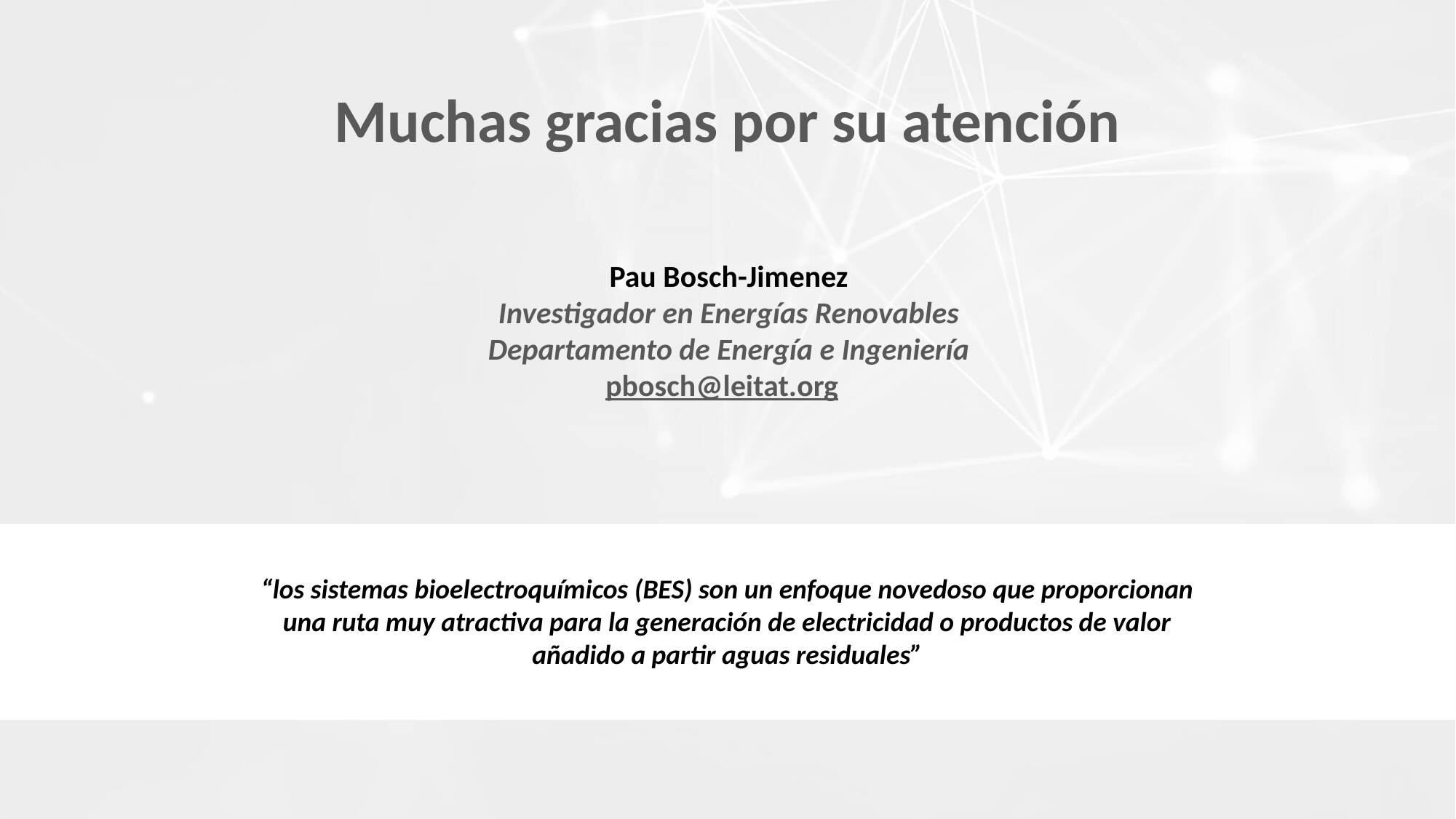

Muchas gracias por su atención
Pau Bosch-Jimenez
Investigador en Energías Renovables
Departamento de Energía e Ingeniería
pbosch@leitat.org

“los sistemas bioelectroquímicos (BES) son un enfoque novedoso que proporcionan una ruta muy atractiva para la generación de electricidad o productos de valor añadido a partir aguas residuales”